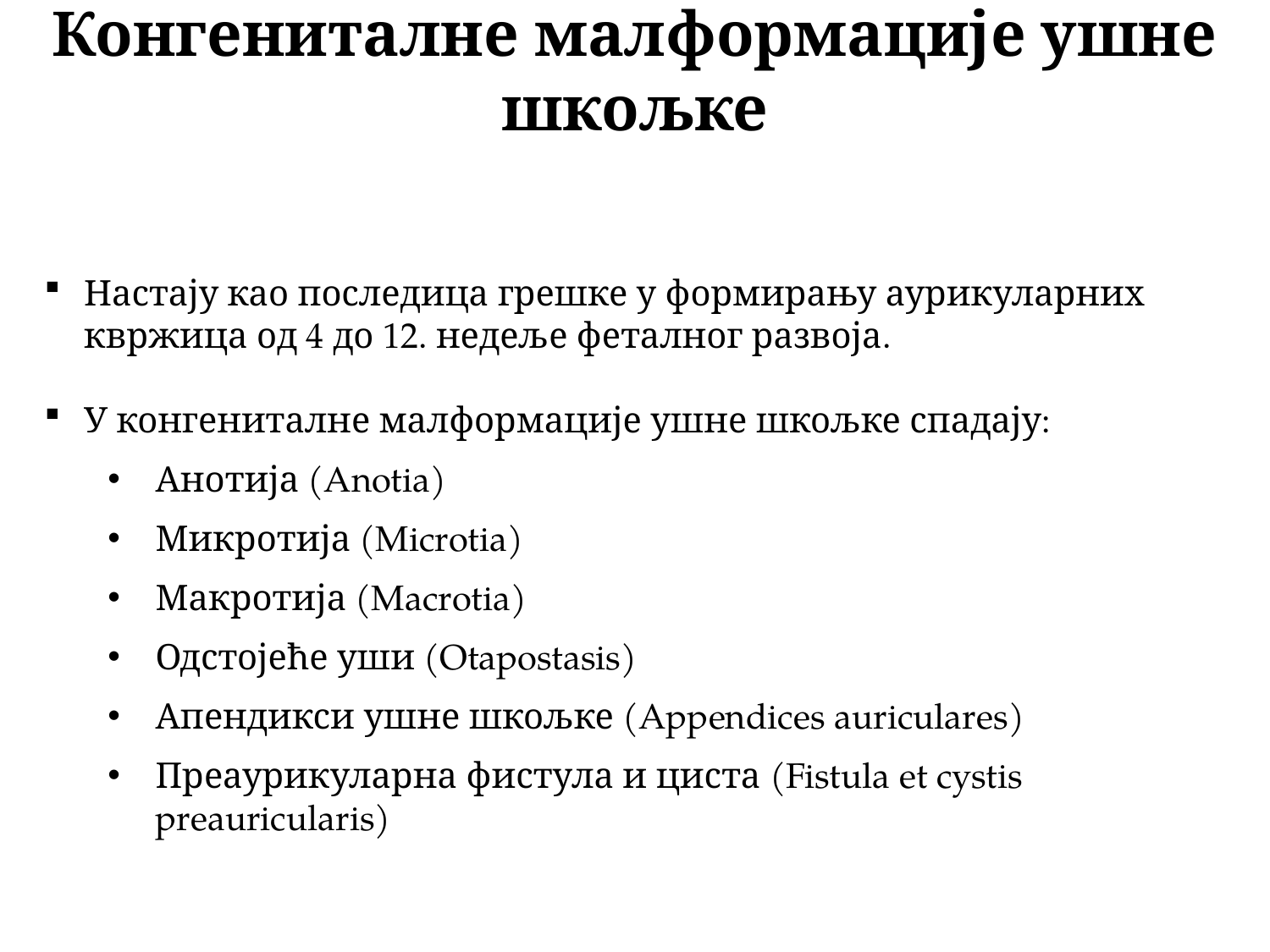

Конгениталне малформације ушне шкољке

Настају као последица грешке у формирању аурикуларних квржица од 4 до 12. недеље феталног развоја.

У конгениталне малформације ушне шкољке спадају:

Анотија (Anotia)

Микротија (Microtia)

Макротија (Macrotia)

Одстојеће уши (Otapostasis)

Апендикси ушне шкољке (Appendices auriculares)

Преаурикуларна фистула и циста (Fistula et cystis preauricularis)